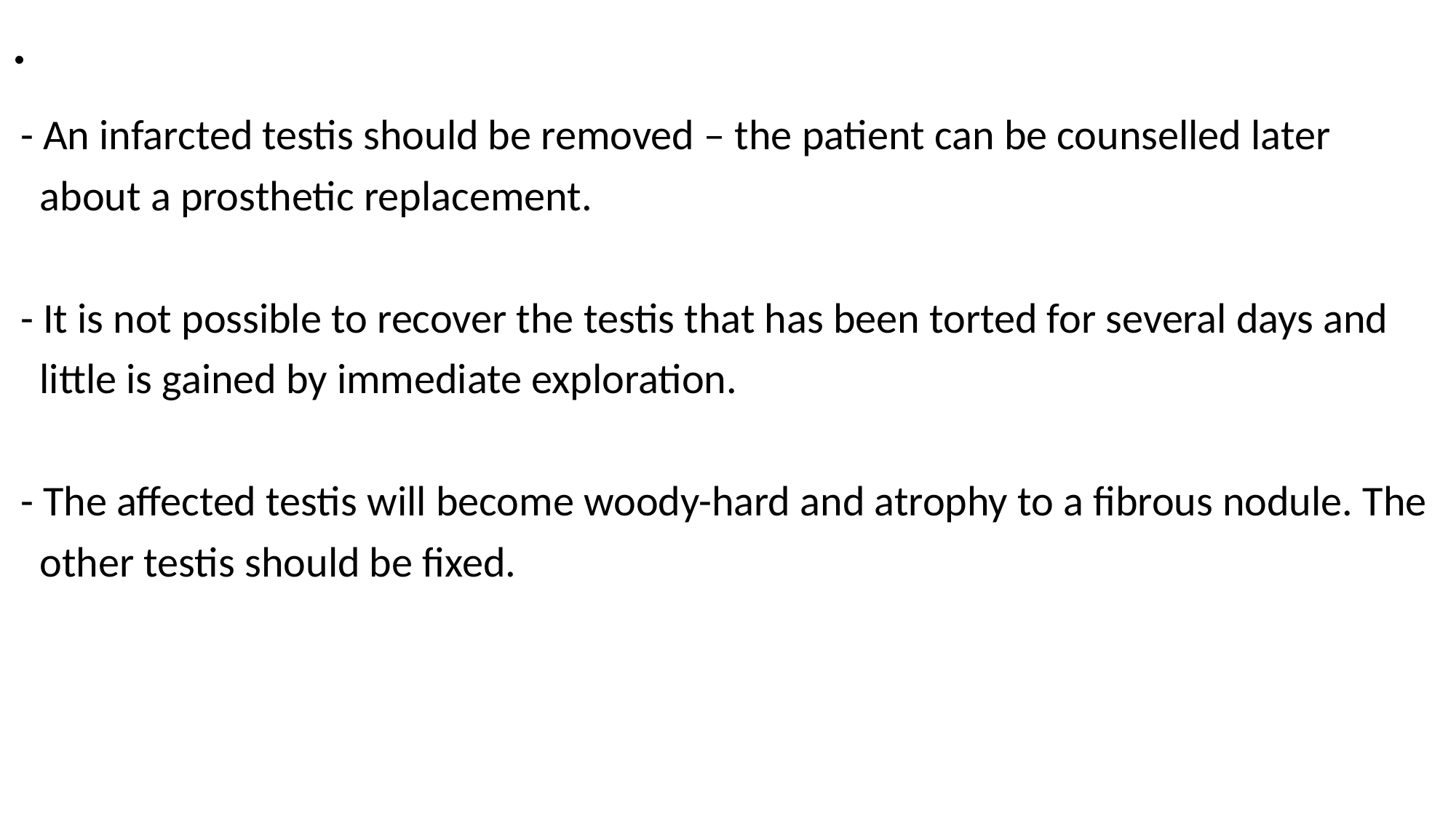

# .
 - An infarcted testis should be removed – the patient can be counselled later
   about a prosthetic replacement.

 - It is not possible to recover the testis that has been torted for several days and
   little is gained by immediate exploration.

 - The affected testis will become woody-hard and atrophy to a fibrous nodule. The
   other testis should be fixed.